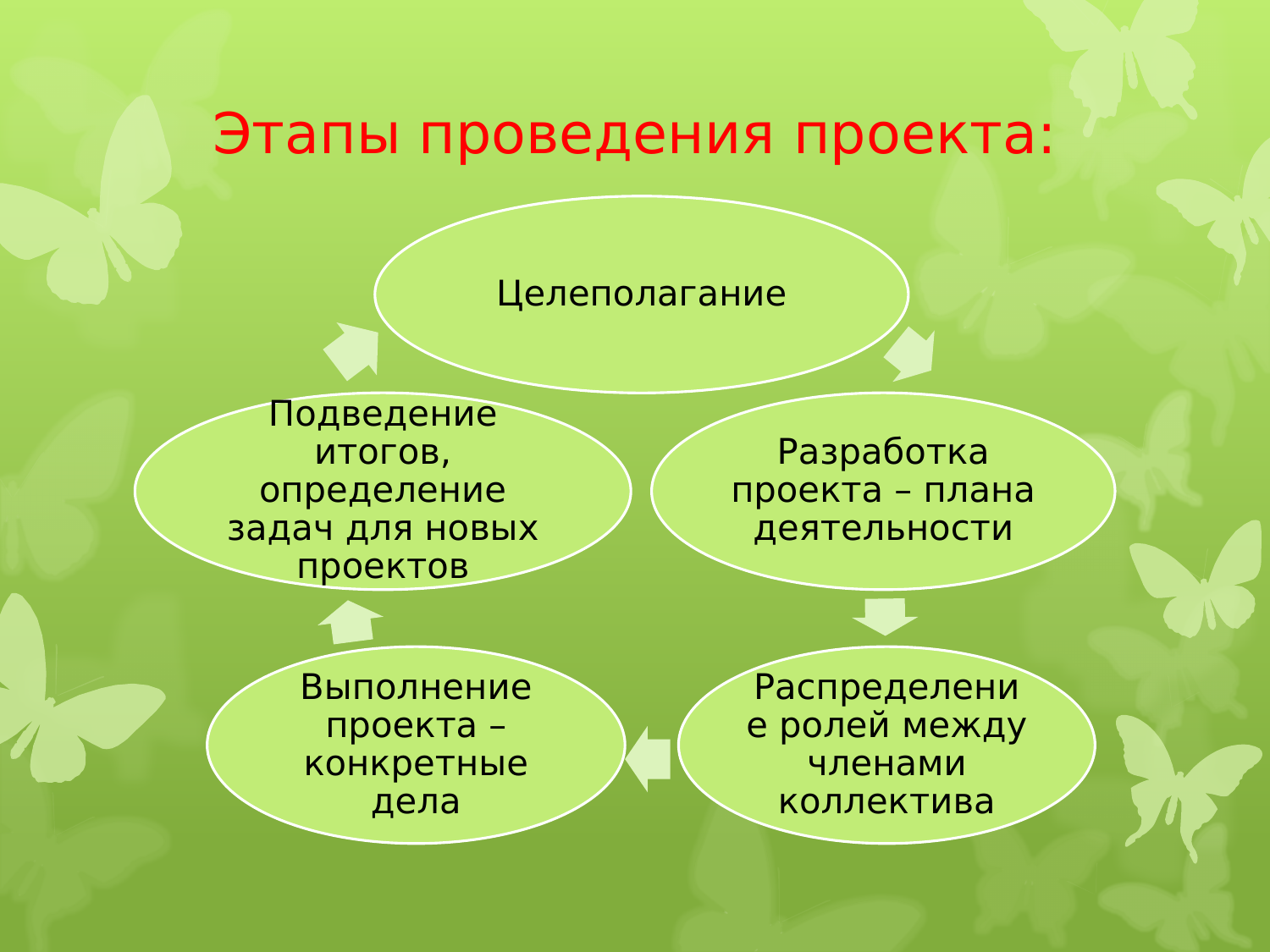

# Этапы проведения проекта:
Целеполагание

Разработка проекта – плана деятельности

Распределение ролей между членами коллектива

Выполнение проекта – конкретные дела

Подведение итогов, определение задач для новых проектов